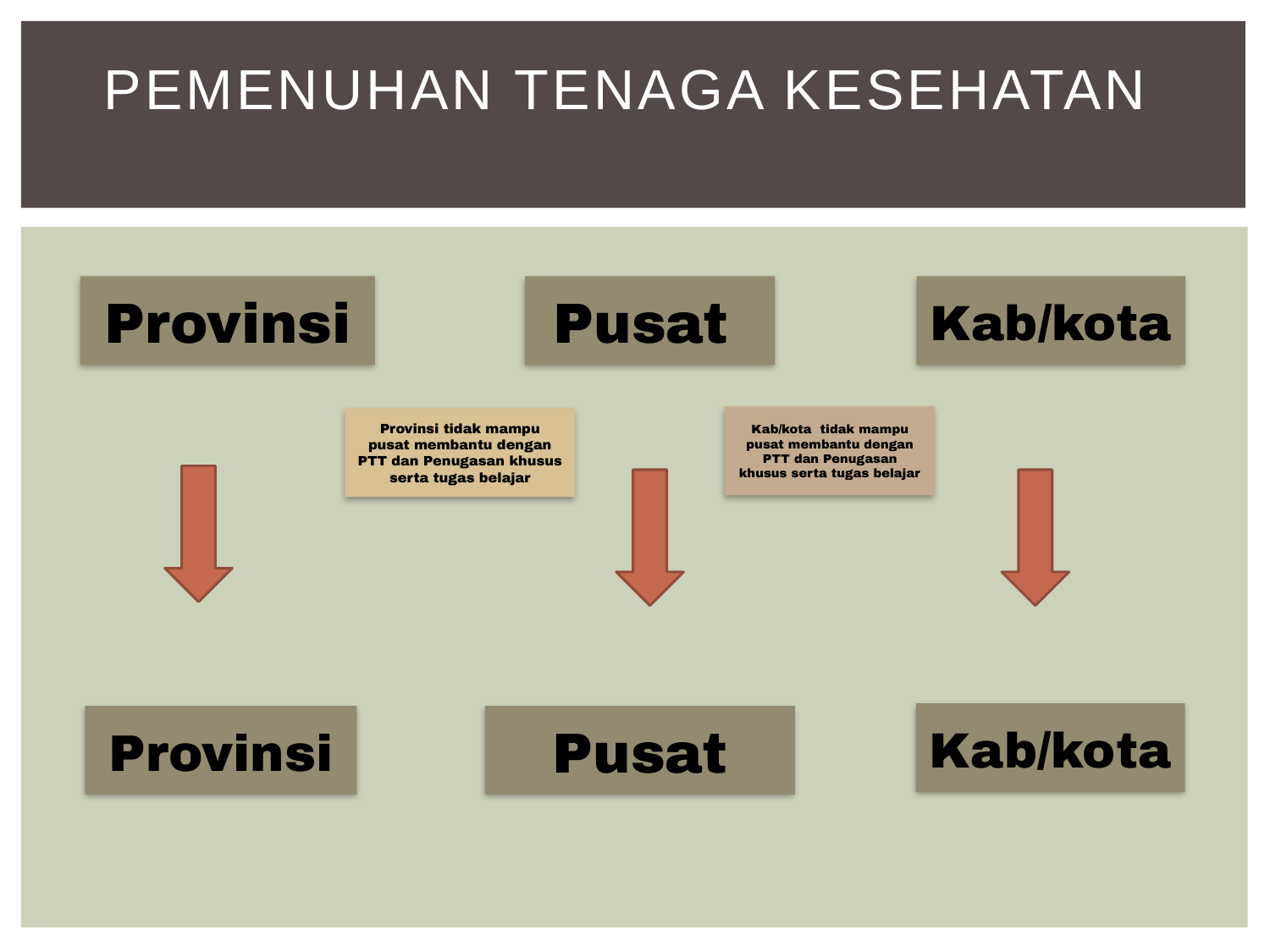

# Pemenuhan Tenaga Kesehatan
Provinsi
Pusat
Kab/kota
Kab/kota  tidak mampu pusat membantu dengan PTT dan Penugasan khusus serta tugas belajar
Provinsi tidak mampu pusat membantu dengan PTT dan Penugasan khusus serta tugas belajar

Kab/kota
Pusat
Provinsi